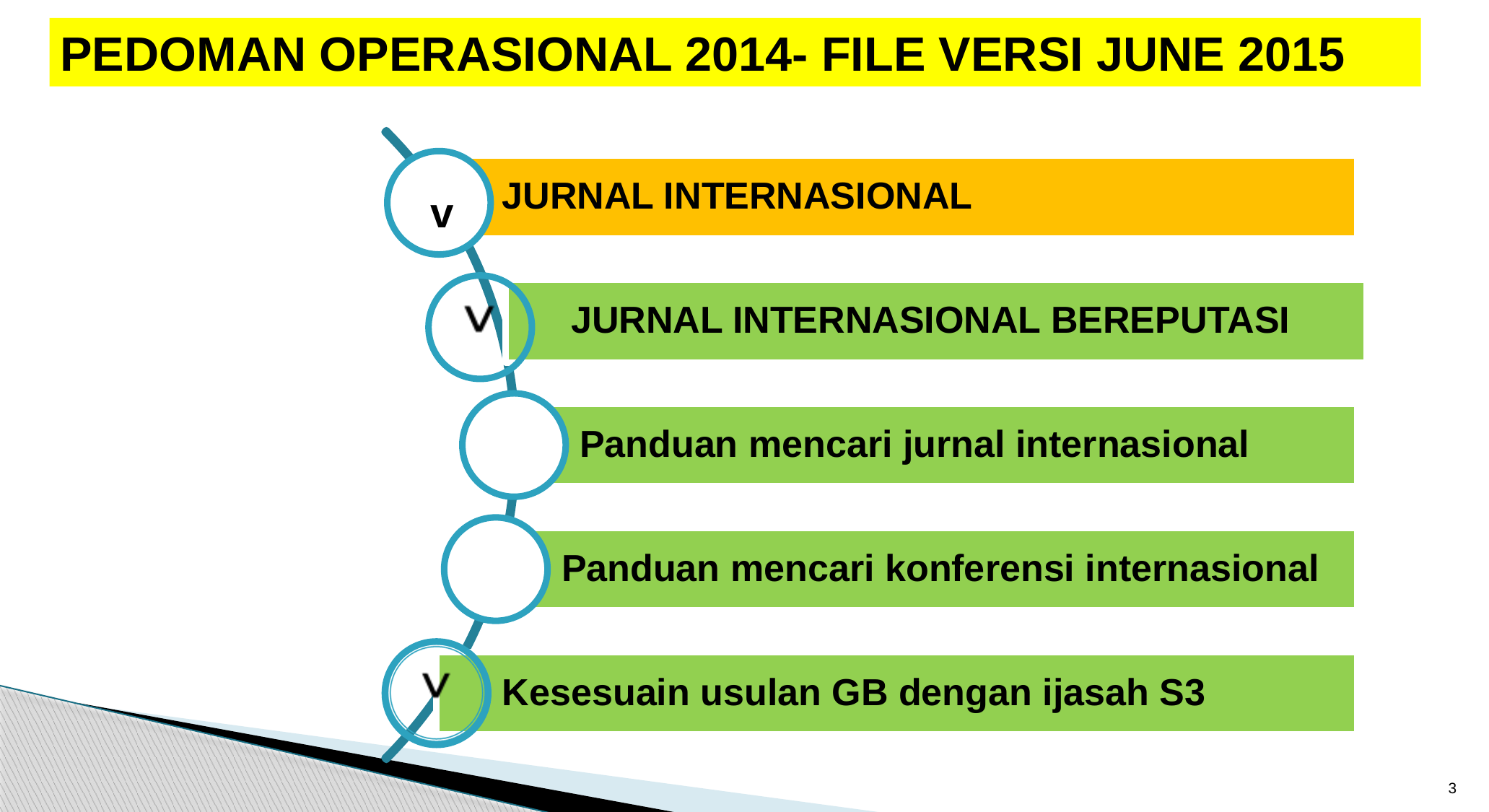

PEDOMAN OPERASIONAL 2014- FILE VERSI JUNE 2015
JURNAL INTERNASIONAL
JURNAL INTERNASIONAL BEREPUTASI
Panduan mencari jurnal internasional
Panduan mencari konferensi internasional
Kesesuain usulan GB dengan ijasah S3
v
3